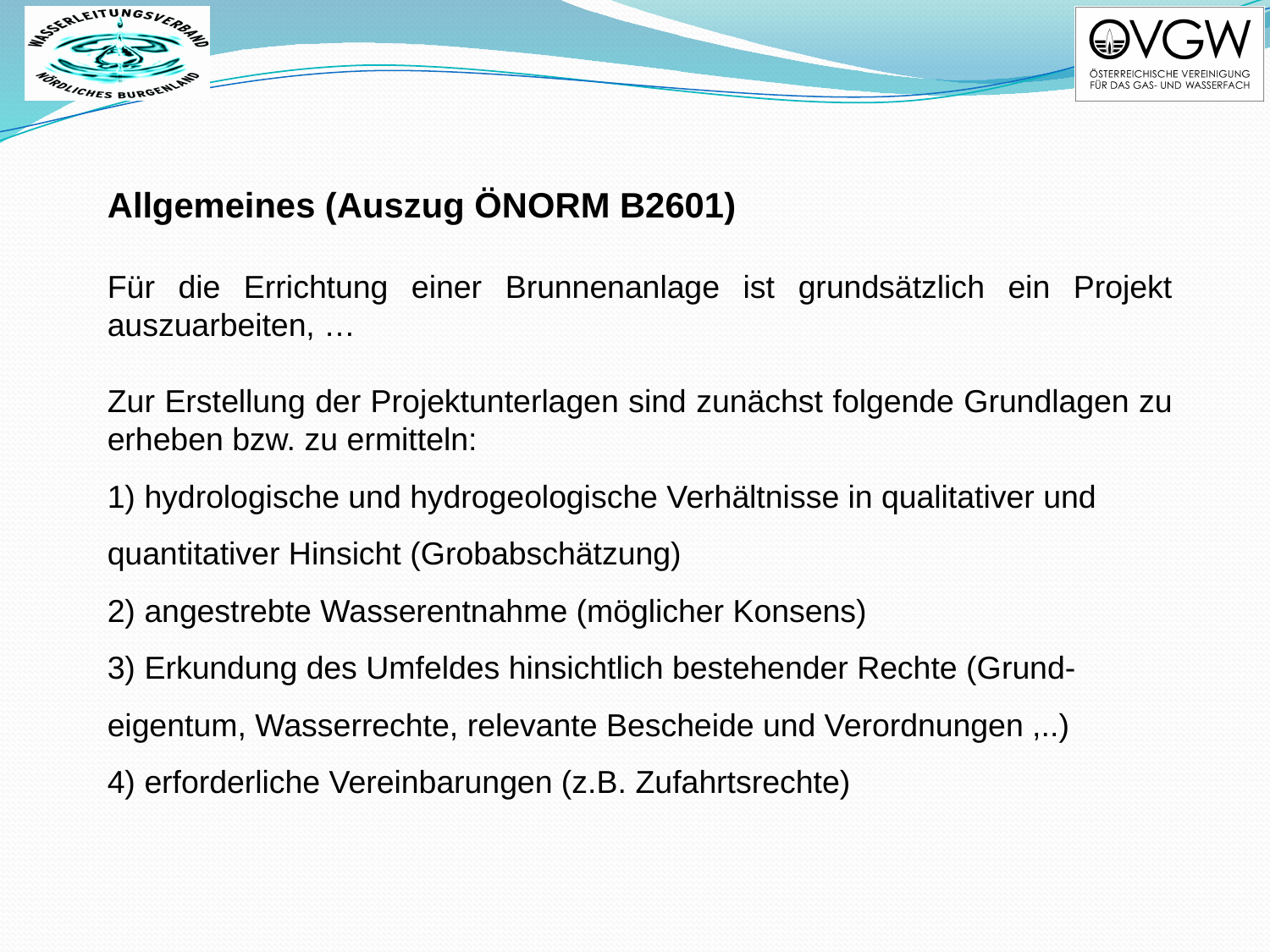

Allgemeines (Auszug ÖNORM B2601)

Für die Errichtung einer Brunnenanlage ist grundsätzlich ein Projekt auszuarbeiten, …

Zur Erstellung der Projektunterlagen sind zunächst folgende Grundlagen zu erheben bzw. zu ermitteln:
1) hydrologische und hydrogeologische Verhältnisse in qualitativer und quantitativer Hinsicht (Grobabschätzung)
2) angestrebte Wasserentnahme (möglicher Konsens)
3) Erkundung des Umfeldes hinsichtlich bestehender Rechte (Grund-eigentum, Wasserrechte, relevante Bescheide und Verordnungen ,..)
4) erforderliche Vereinbarungen (z.B. Zufahrtsrechte)